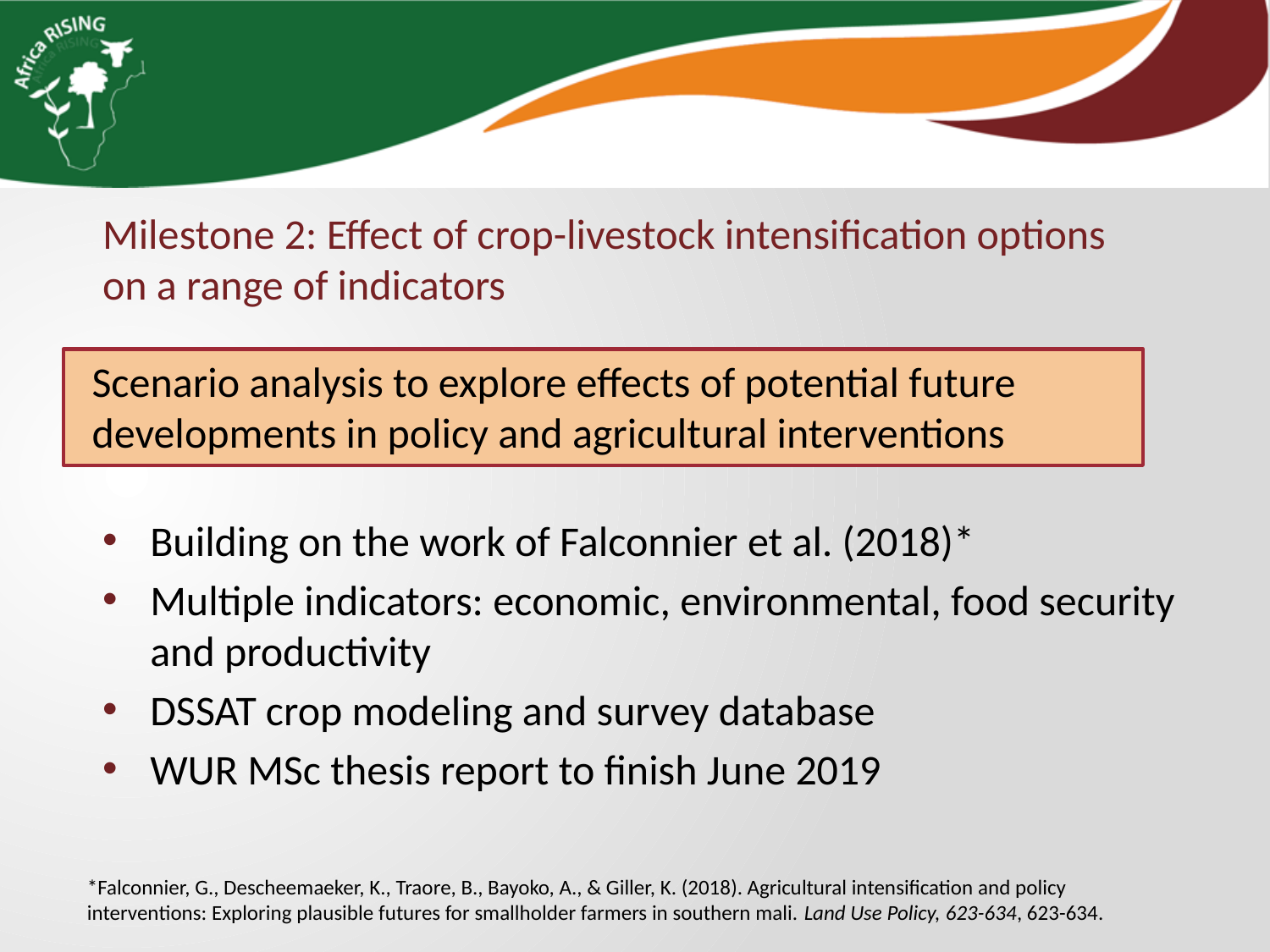

Milestone 2: Effect of crop-livestock intensification options on a range of indicators

Scenario analysis to explore effects of potential future developments in policy and agricultural interventions
Building on the work of Falconnier et al. (2018)*
Multiple indicators: economic, environmental, food security and productivity
DSSAT crop modeling and survey database
WUR MSc thesis report to finish June 2019

*Falconnier, G., Descheemaeker, K., Traore, B., Bayoko, A., & Giller, K. (2018). Agricultural intensification and policy interventions: Exploring plausible futures for smallholder farmers in southern mali. Land Use Policy, 623-634, 623-634.